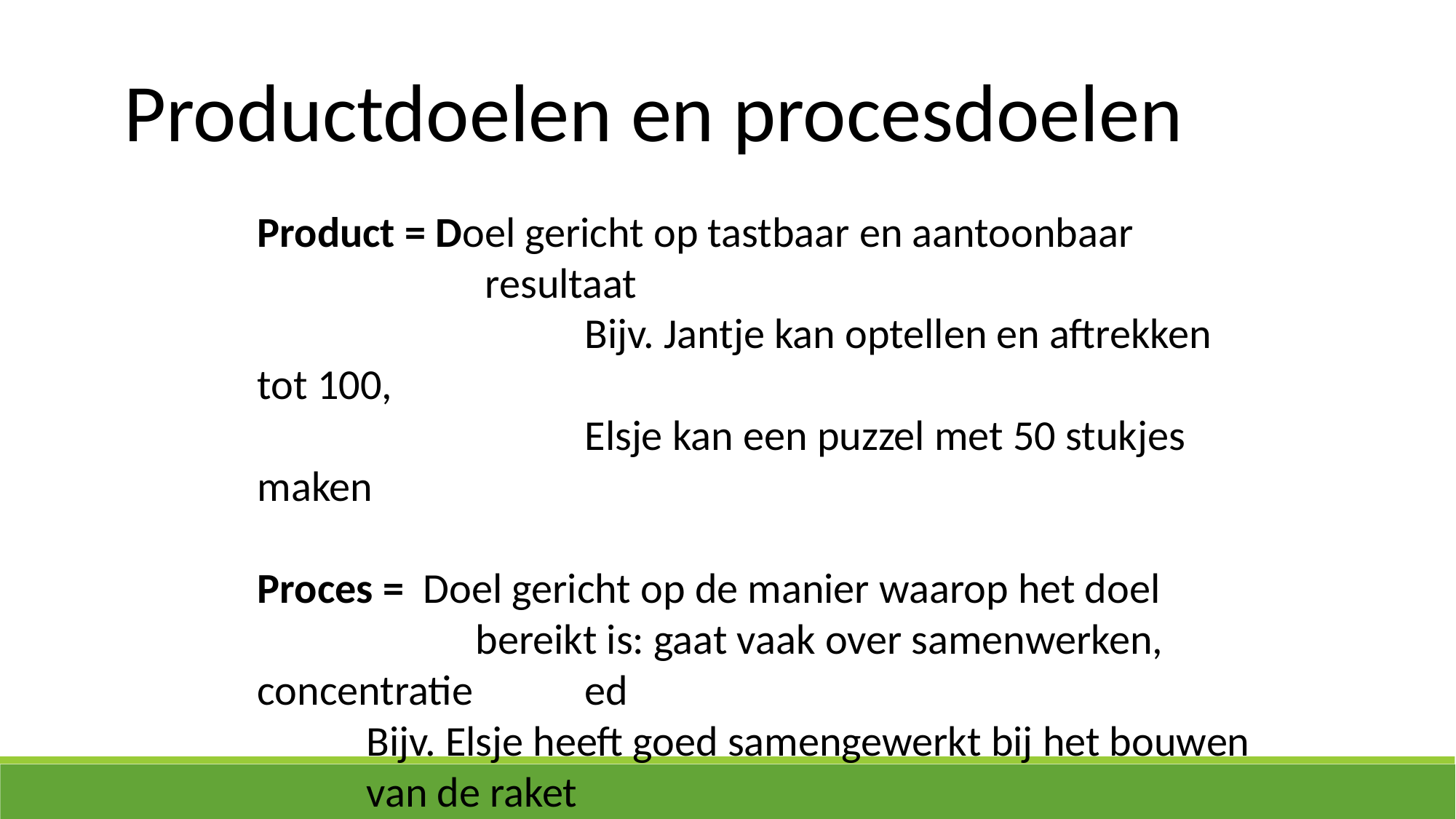

Productdoelen en procesdoelen
Product = Doel gericht op tastbaar en aantoonbaar
              	 resultaat
			Bijv. Jantje kan optellen en aftrekken tot 100,
			Elsje kan een puzzel met 50 stukjes maken

Proces =  Doel gericht op de manier waarop het doel 			bereikt is: gaat vaak over samenwerken, concentratie 	ed
	Bijv. Elsje heeft goed samengewerkt bij het bouwen 	van de raket